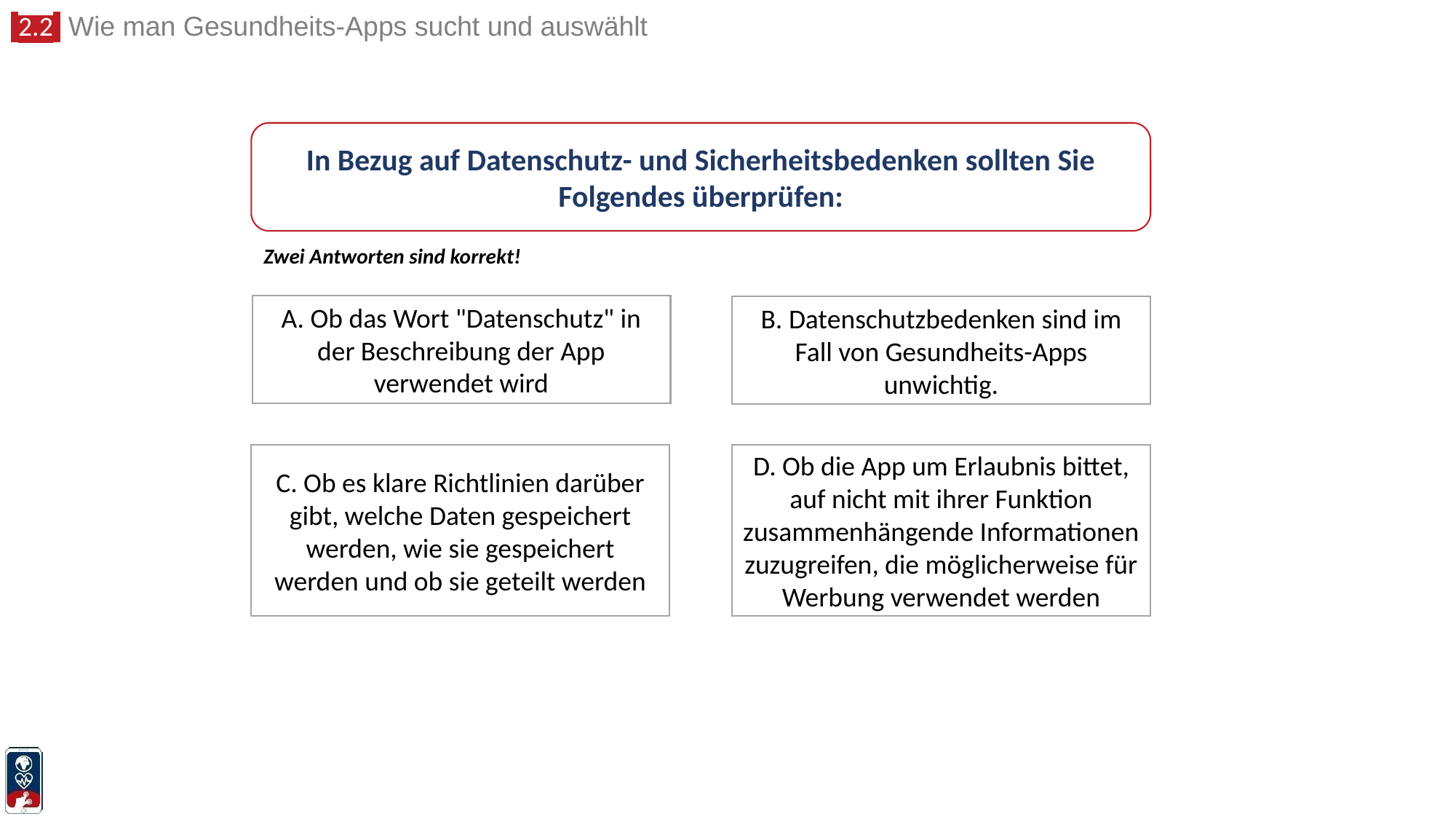

In Bezug auf Datenschutz- und Sicherheitsbedenken sollten Sie Folgendes überprüfen:
Zwei Antworten sind korrekt!
A. Ob das Wort "Datenschutz" in der Beschreibung der App verwendet wird
B. Datenschutzbedenken sind im Fall von Gesundheits-Apps unwichtig.
C. Ob es klare Richtlinien darüber gibt, welche Daten gespeichert werden, wie sie gespeichert werden und ob sie geteilt werden
D. Ob die App um Erlaubnis bittet, auf nicht mit ihrer Funktion zusammenhängende Informationen zuzugreifen, die möglicherweise für Werbung verwendet werden